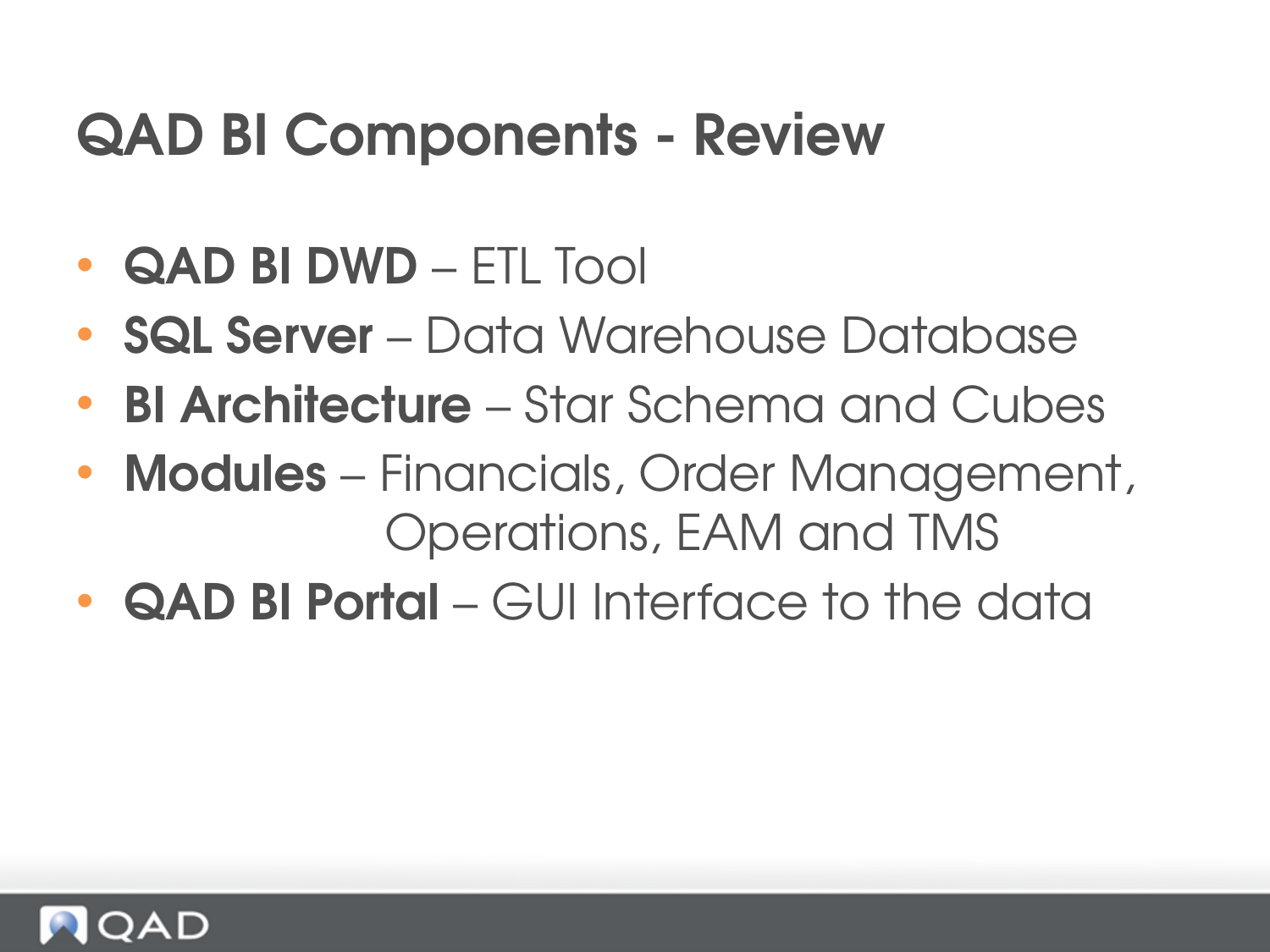

# QAD BI Components - Review
QAD BI DWD – ETL Tool
SQL Server – Data Warehouse Database
BI Architecture – Star Schema and Cubes
Modules – Financials, Order Management,
                   Operations, EAM and TMS
QAD BI Portal – GUI Interface to the data